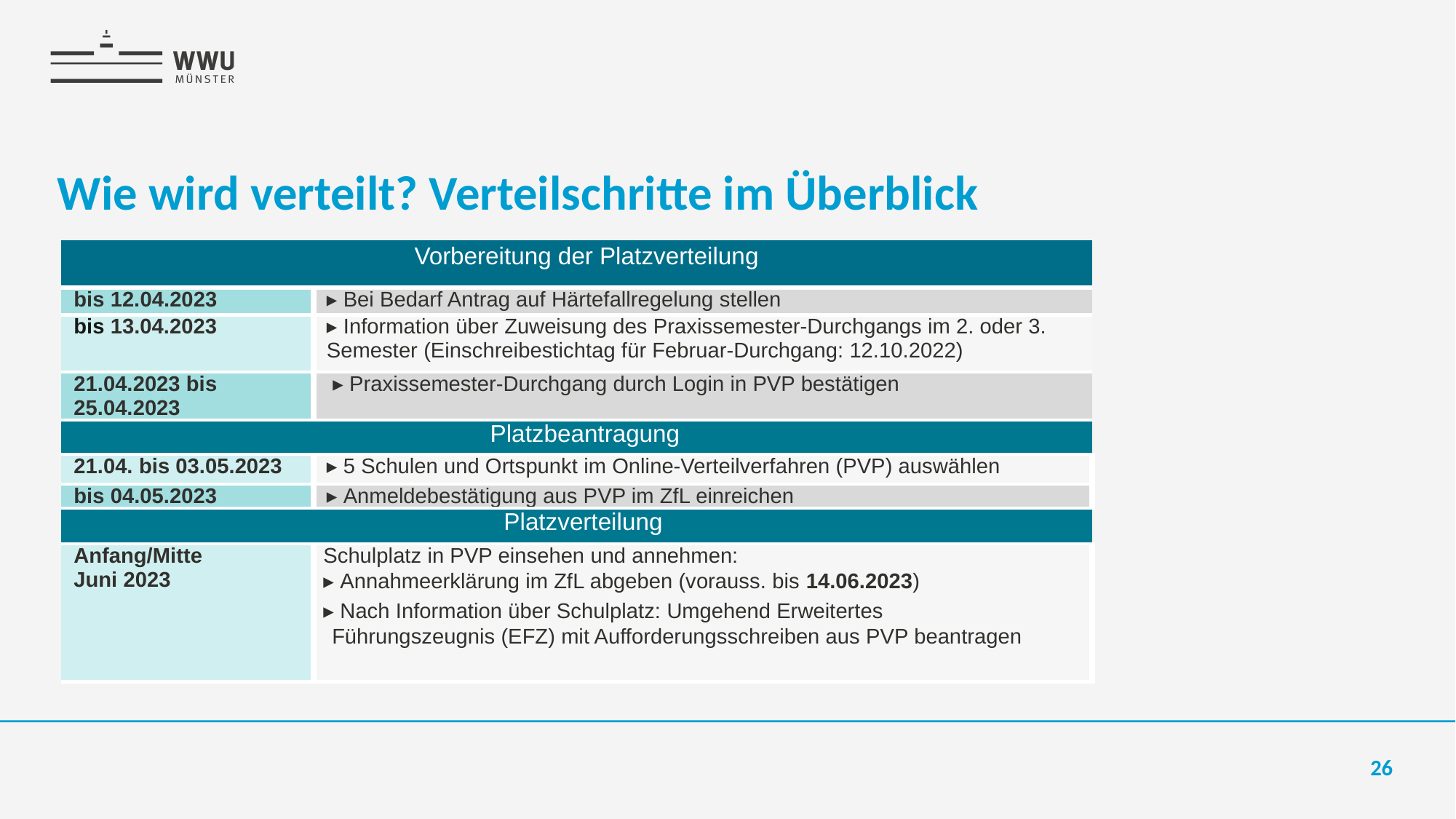

# Wie wird verteilt? Verteilschritte im Überblick
| Vorbereitung der Platzverteilung |  |
| --- | --- |
| bis 12.04.2023 | ▸ Bei Bedarf Antrag auf Härtefallregelung stellen |
| bis 13.04.2023 | ▸ Information über Zuweisung des Praxissemester-Durchgangs im 2. oder 3. Semester (Einschreibestichtag für Februar-Durchgang: 12.10.2022) |
| 21.04.2023 bis 25.04.2023 | ▸ Praxissemester-Durchgang durch Login in PVP bestätigen |
| Platzbeantragung |  |
| 21.04. bis 03.05.2023 | ▸ 5 Schulen und Ortspunkt im Online-Verteilverfahren (PVP) auswählen |
| bis 04.05.2023 | ▸ Anmeldebestätigung aus PVP im ZfL einreichen |
| Platzverteilung |  |
| Anfang/Mitte Juni 2023 | Schulplatz in PVP einsehen und annehmen: ▸ Annahmeerklärung im ZfL abgeben (vorauss. bis 14.06.2023) ▸ Nach Information über Schulplatz: Umgehend Erweitertes Führungszeugnis (EFZ) mit Aufforderungsschreiben aus PVP beantragen |
26